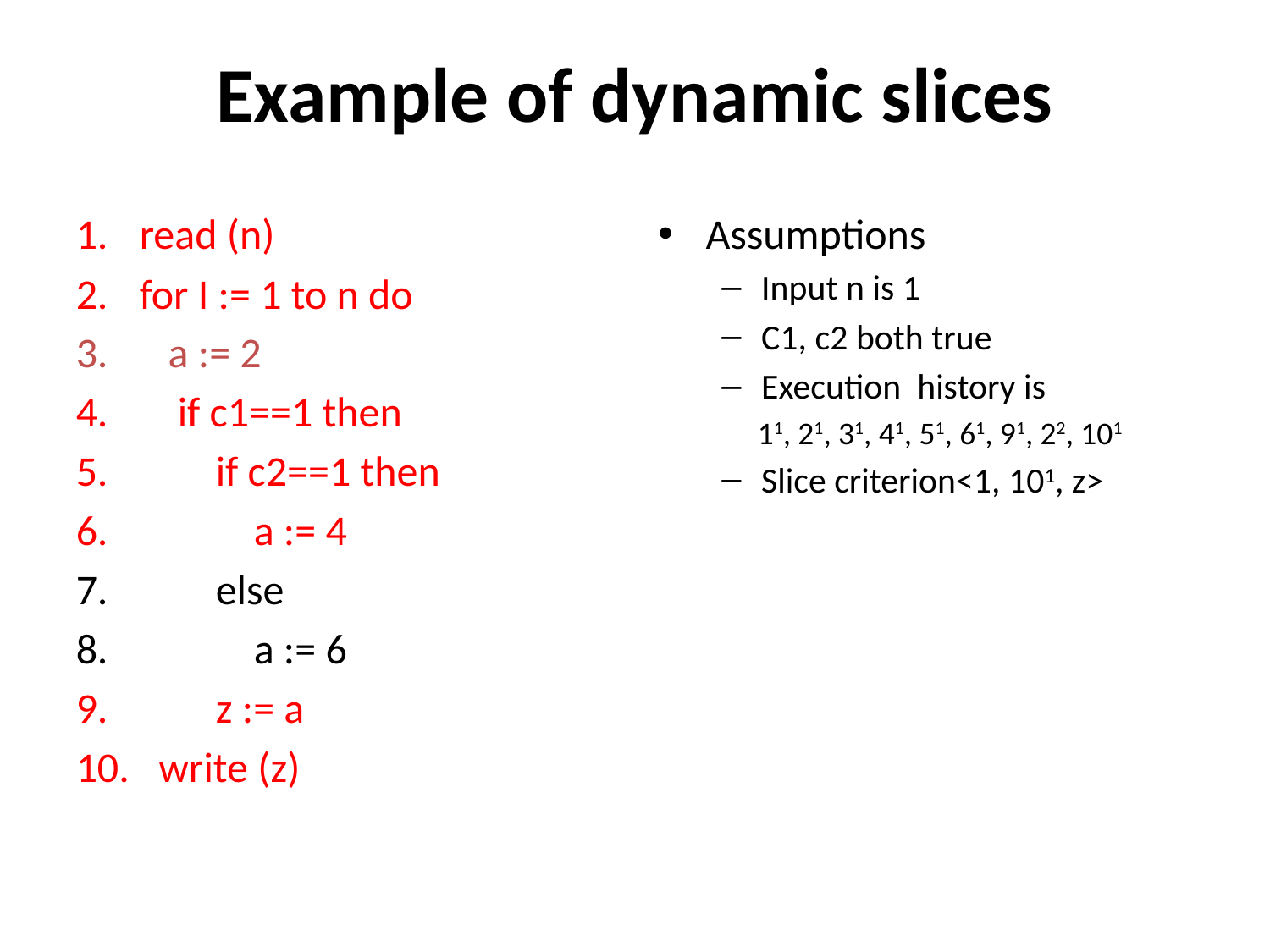

Example of dynamic slices
read (n)
for I := 1 to n do
   a := 2
    if c1==1 then
        if c2==1 then
            a := 4
        else
            a := 6
        z := a
  write (z)

Assumptions
Input n is 1
C1, c2 both true
Execution  history is
     11, 21, 31, 41, 51, 61, 91, 22, 101
Slice criterion<1, 101, z>